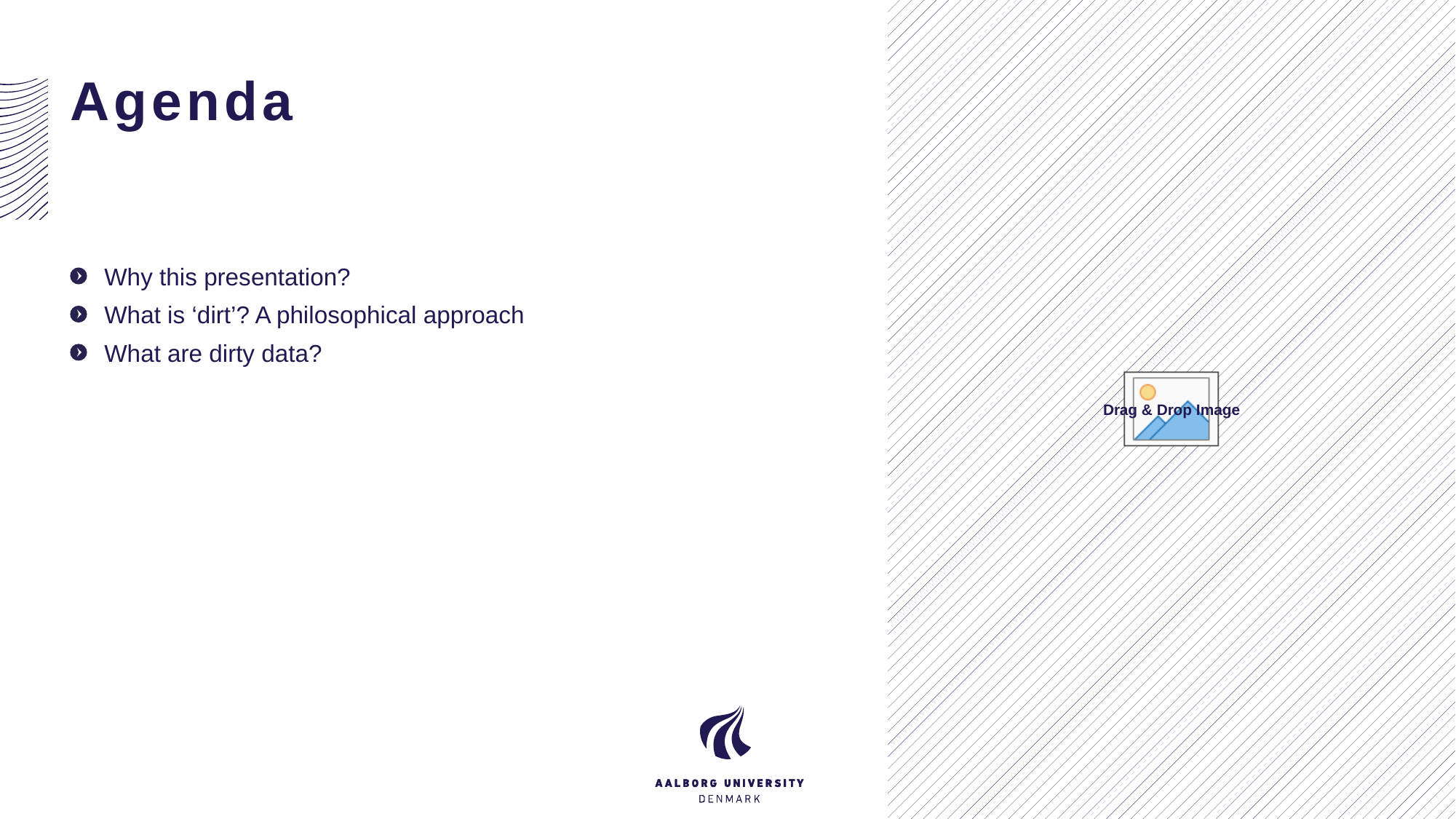

# Agenda
Why this presentation?
What is ‘dirt’? A philosophical approach
What are dirty data?